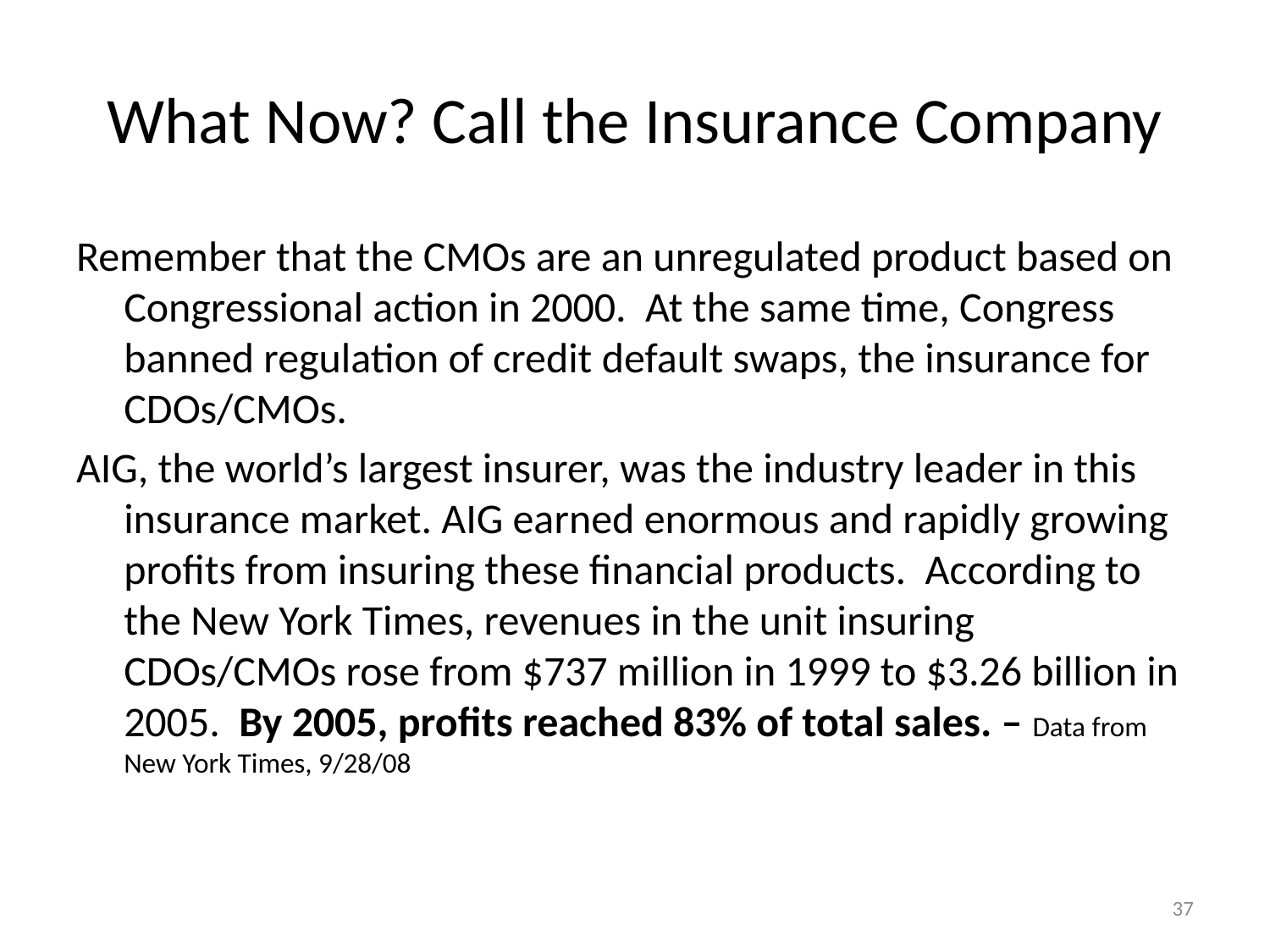

# What Now? Call the Insurance Company
Remember that the CMOs are an unregulated product based on Congressional action in 2000.  At the same time, Congress banned regulation of credit default swaps, the insurance for CDOs/CMOs.
AIG, the world’s largest insurer, was the industry leader in this insurance market. AIG earned enormous and rapidly growing profits from insuring these financial products.  According to the New York Times, revenues in the unit insuring CDOs/CMOs rose from $737 million in 1999 to $3.26 billion in 2005.  By 2005, profits reached 83% of total sales. – Data from New York Times, 9/28/08

37